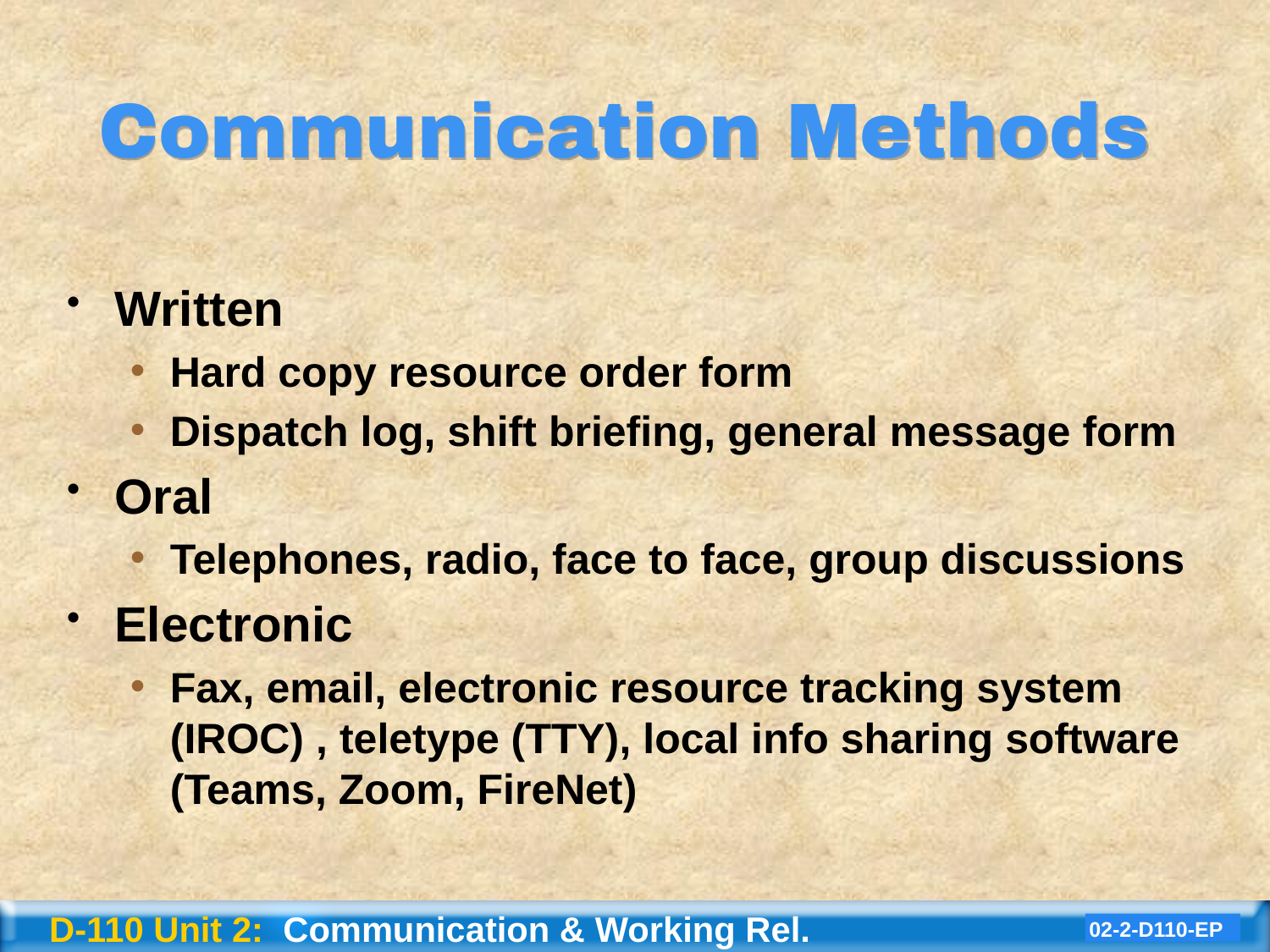

Communication Methods
Written
Hard copy resource order form
Dispatch log, shift briefing, general message form
Oral
Telephones, radio, face to face, group discussions
Electronic
Fax, email, electronic resource tracking system (IROC) , teletype (TTY), local info sharing software (Teams, Zoom, FireNet)
D-110 Unit 2:  Communication & Working Rel.
02-2-D110-EP